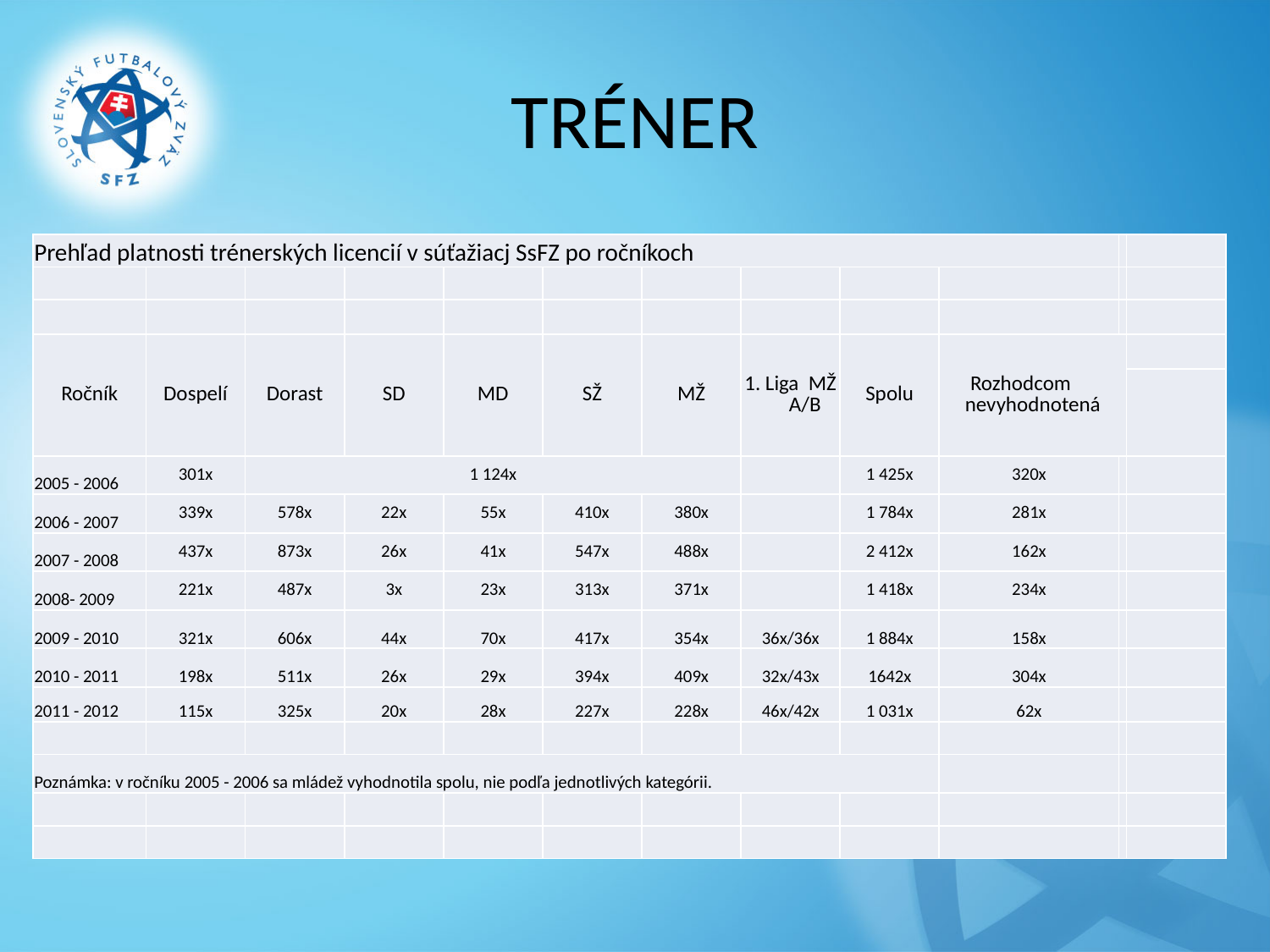

# TRÉNER
| Prehľad platnosti trénerských licencií v súťažiacj SsFZ po ročníkoch |  |  |  |  |  |  |  |  |  |  |  |
| --- | --- | --- | --- | --- | --- | --- | --- | --- | --- | --- | --- |
|  |  |  |  |  |  |  |  |  |  |  |  |
|  |  |  |  |  |  |  |  |  |  |  |  |
| Ročník | Dospelí | Dorast | SD | MD | SŽ | MŽ | 1. Liga MŽ A/B | Spolu | Rozhodcom nevyhodnotená |  |  |
|  |  |  |  |  |  |  |  |  |  |  |  |
| 2005 - 2006 | 301x | 1 124x |  |  |  |  |  | 1 425x | 320x |  |  |
| 2006 - 2007 | 339x | 578x | 22x | 55x | 410x | 380x |  | 1 784x | 281x |  |  |
| 2007 - 2008 | 437x | 873x | 26x | 41x | 547x | 488x |  | 2 412x | 162x |  |  |
| 2008- 2009 | 221x | 487x | 3x | 23x | 313x | 371x |  | 1 418x | 234x |  |  |
| 2009 - 2010 | 321x | 606x | 44x | 70x | 417x | 354x | 36x/36x | 1 884x | 158x |  |  |
| 2010 - 2011 | 198x | 511x | 26x | 29x | 394x | 409x | 32x/43x | 1642x | 304x |  |  |
| 2011 - 2012 | 115x | 325x | 20x | 28x | 227x | 228x | 46x/42x | 1 031x | 62x |  |  |
|  |  |  |  |  |  |  |  |  |  |  |  |
| Poznámka: v ročníku 2005 - 2006 sa mládež vyhodnotila spolu, nie podľa jednotlivých kategórii. |  |  |  |  |  |  |  |  |  |  |  |
|  |  |  |  |  |  |  |  |  |  |  |  |
|  |  |  |  |  |  |  |  |  |  |  |  |